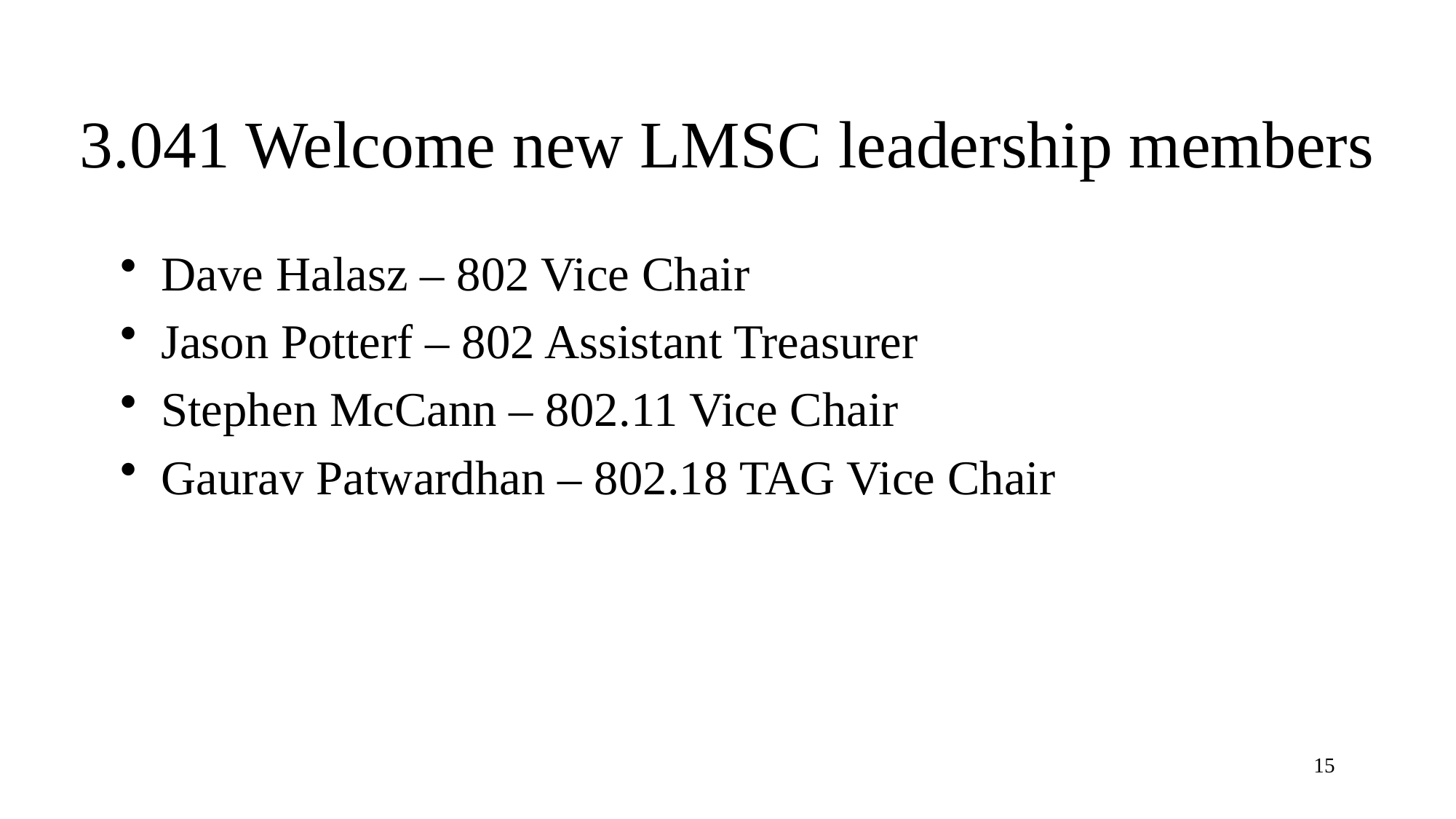

# 3.041 Welcome new LMSC leadership members
Dave Halasz – 802 Vice Chair
Jason Potterf – 802 Assistant Treasurer
Stephen McCann – 802.11 Vice Chair
Gaurav Patwardhan – 802.18 TAG Vice Chair
15